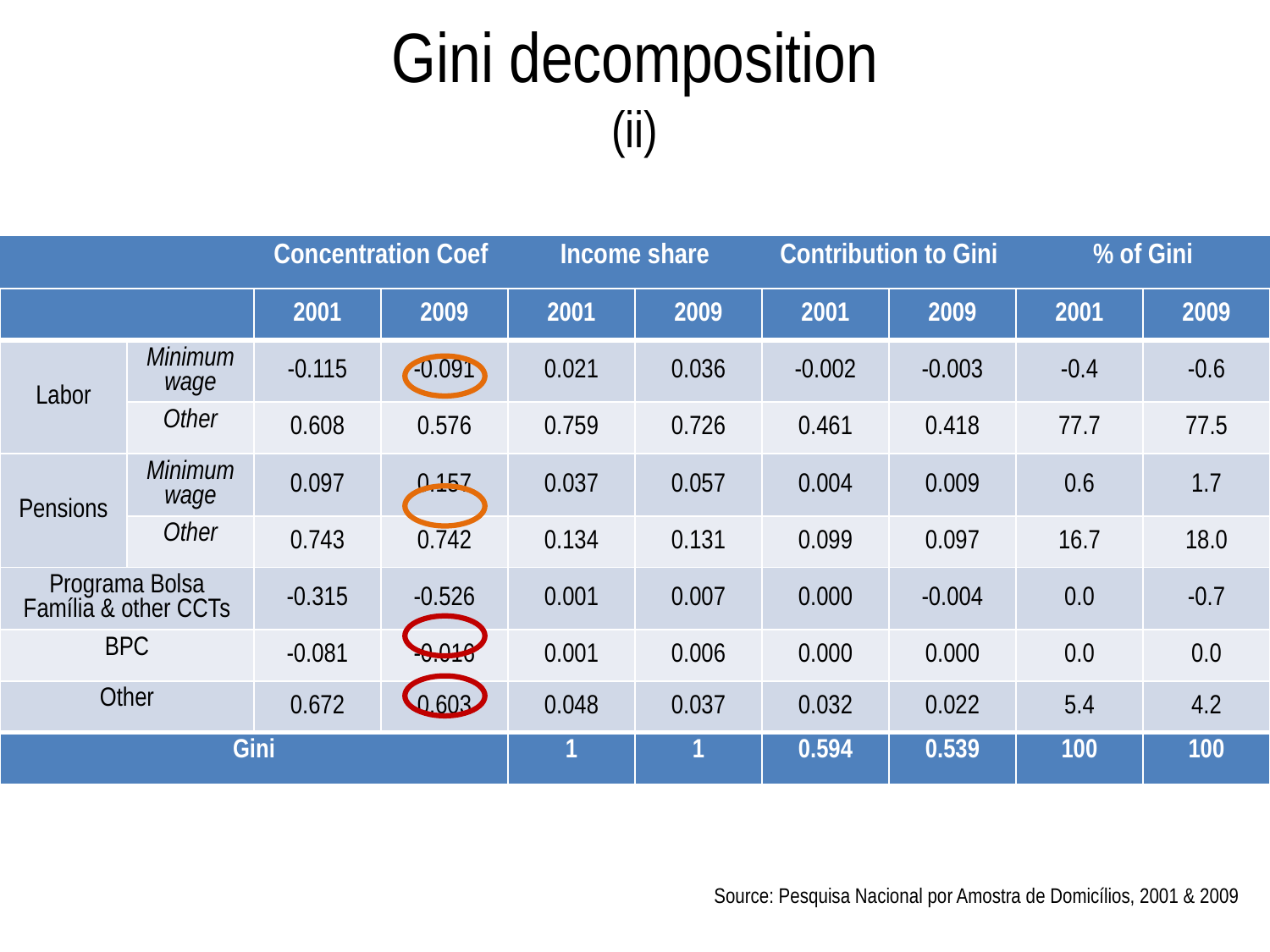

Gini decomposition
(ii)
|  | Concentration Coef | Income share | Contribution to Gini | % of Gini |
| --- | --- | --- | --- | --- |
|  |  | 2001 | 2009 | 2001 | 2009 | 2001 | 2009 | 2001 | 2009 |
| --- | --- | --- | --- | --- | --- | --- | --- | --- | --- |
| Labor | Minimum wage | -0.115 | -0.091 | 0.021 | 0.036 | -0.002 | -0.003 | -0.4 | -0.6 |
|  | Other | 0.608 | 0.576 | 0.759 | 0.726 | 0.461 | 0.418 | 77.7 | 77.5 |
| Pensions | Minimum wage | 0.097 | 0.157 | 0.037 | 0.057 | 0.004 | 0.009 | 0.6 | 1.7 |
|  | Other | 0.743 | 0.742 | 0.134 | 0.131 | 0.099 | 0.097 | 16.7 | 18.0 |
| Programa Bolsa Família & other CCTs |  | -0.315 | -0.526 | 0.001 | 0.007 | 0.000 | -0.004 | 0.0 | -0.7 |
| BPC |  | -0.081 | -0.016 | 0.001 | 0.006 | 0.000 | 0.000 | 0.0 | 0.0 |
| Other |  | 0.672 | 0.603 | 0.048 | 0.037 | 0.032 | 0.022 | 5.4 | 4.2 |
| Gini |  |  |  | 1 | 1 | 0.594 | 0.539 | 100 | 100 |

Source: Pesquisa Nacional por Amostra de Domicílios, 2001 & 2009